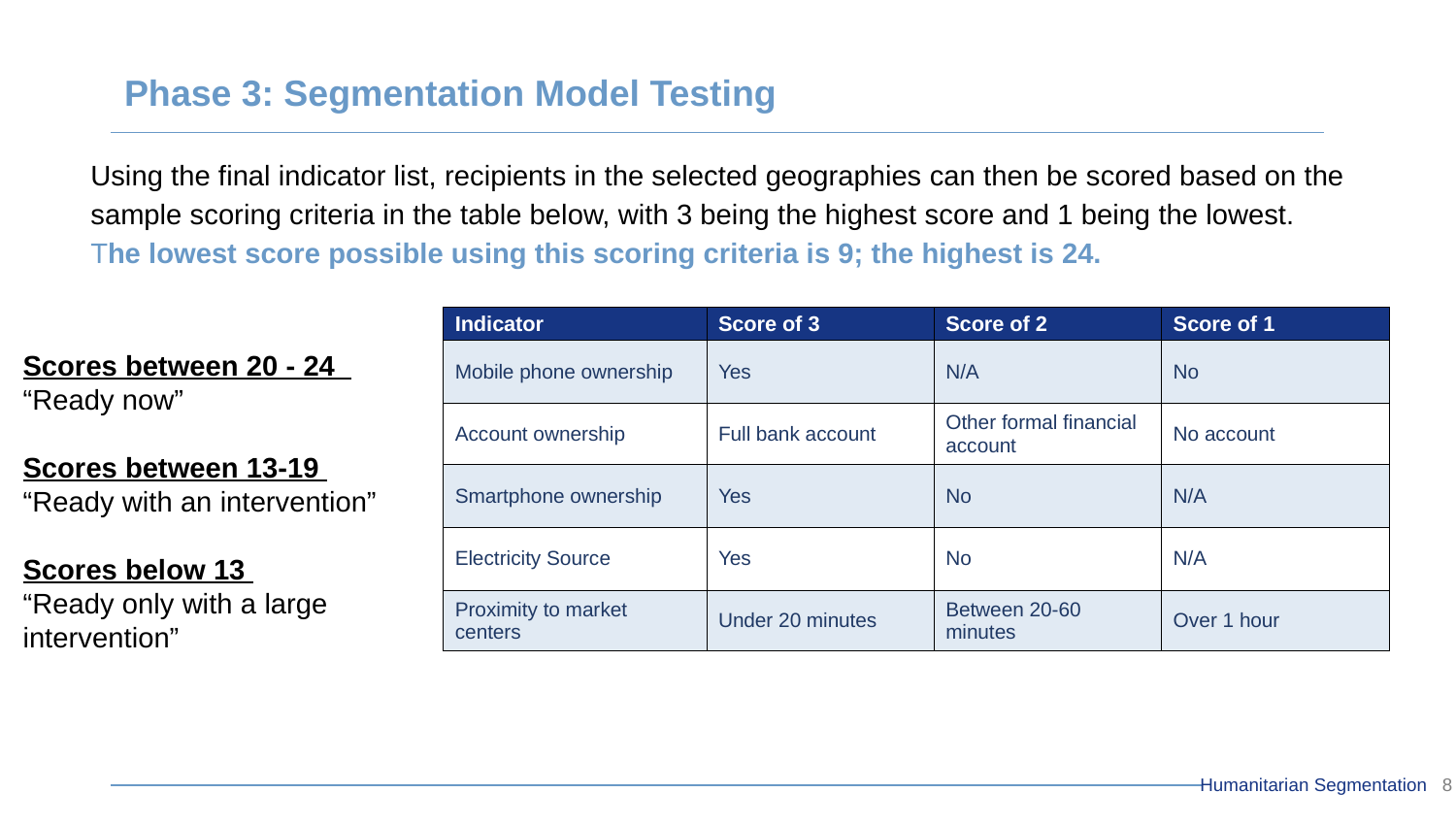

# Phase 3: Segmentation Model Testing
Using the final indicator list, recipients in the selected geographies can then be scored based on the sample scoring criteria in the table below, with 3 being the highest score and 1 being the lowest.
The lowest score possible using this scoring criteria is 9; the highest is 24.

Scores between 20 - 24
“Ready now”

Scores between 13-19
“Ready with an intervention”

Scores below 13
“Ready only with a large intervention”

| Indicator | Score of 3 | Score of 2 | Score of 1 |
| --- | --- | --- | --- |
| Mobile phone ownership | Yes | N/A | No |
| Account ownership | Full bank account | Other formal financial account | No account |
| Smartphone ownership | Yes | No | N/A |
| Electricity Source | Yes | No | N/A |
| Proximity to market centers | Under 20 minutes | Between 20-60 minutes | Over 1 hour |
Humanitarian Segmentation   8